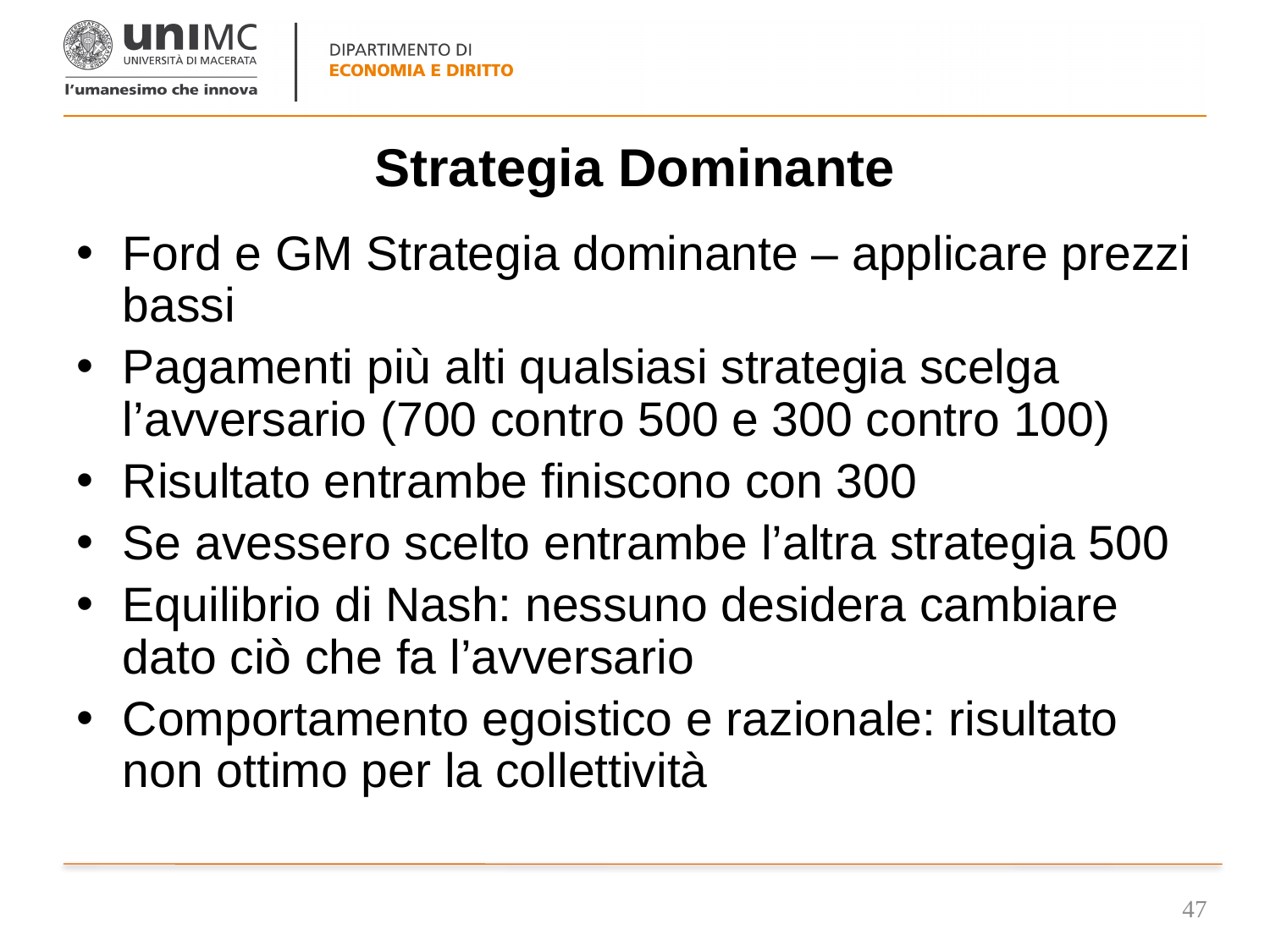

# Strategia Dominante
Ford e GM Strategia dominante – applicare prezzi bassi
Pagamenti più alti qualsiasi strategia scelga l’avversario (700 contro 500 e 300 contro 100)
Risultato entrambe finiscono con 300
Se avessero scelto entrambe l’altra strategia 500
Equilibrio di Nash: nessuno desidera cambiare dato ciò che fa l’avversario
Comportamento egoistico e razionale: risultato non ottimo per la collettività
47